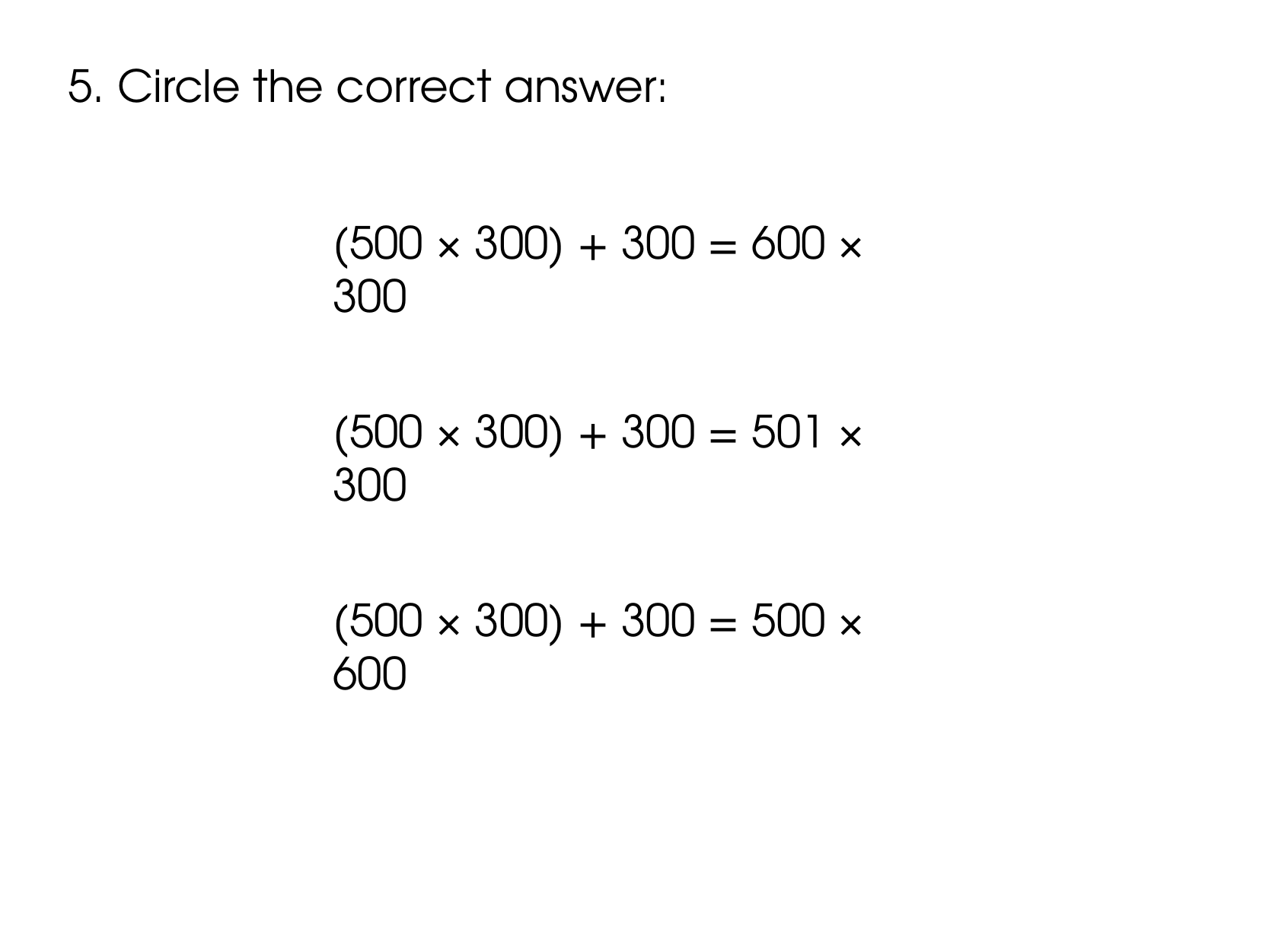

5. Circle the correct answer:
(500 × 300) + 300 = 600 × 300
(500 × 300) + 300 = 501 × 300
(500 × 300) + 300 = 500 × 600